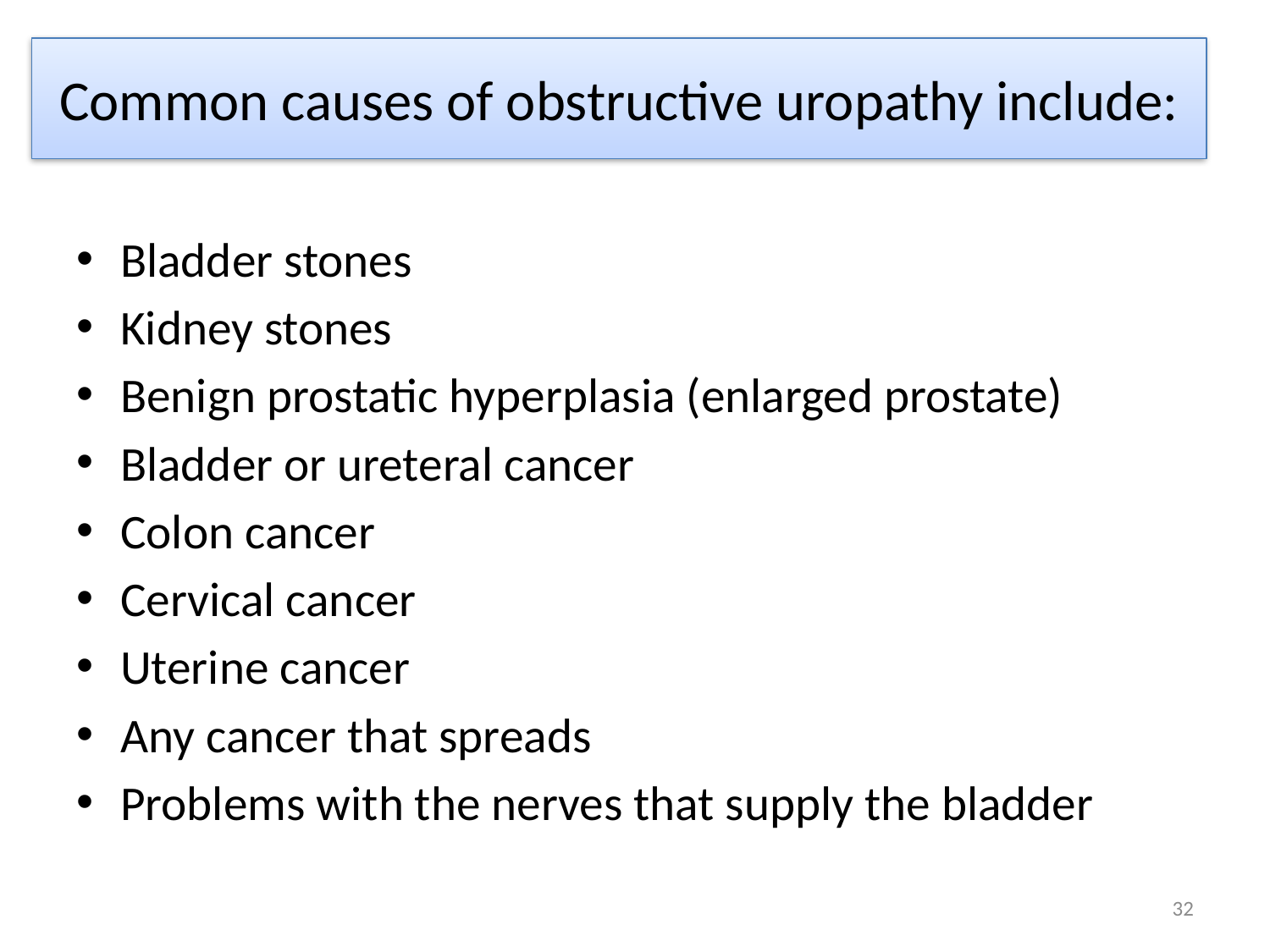

# Common causes of obstructive uropathy include:
Bladder stones
Kidney stones
Benign prostatic hyperplasia (enlarged prostate)
Bladder or ureteral cancer
Colon cancer
Cervical cancer
Uterine cancer
Any cancer that spreads
Problems with the nerves that supply the bladder

32